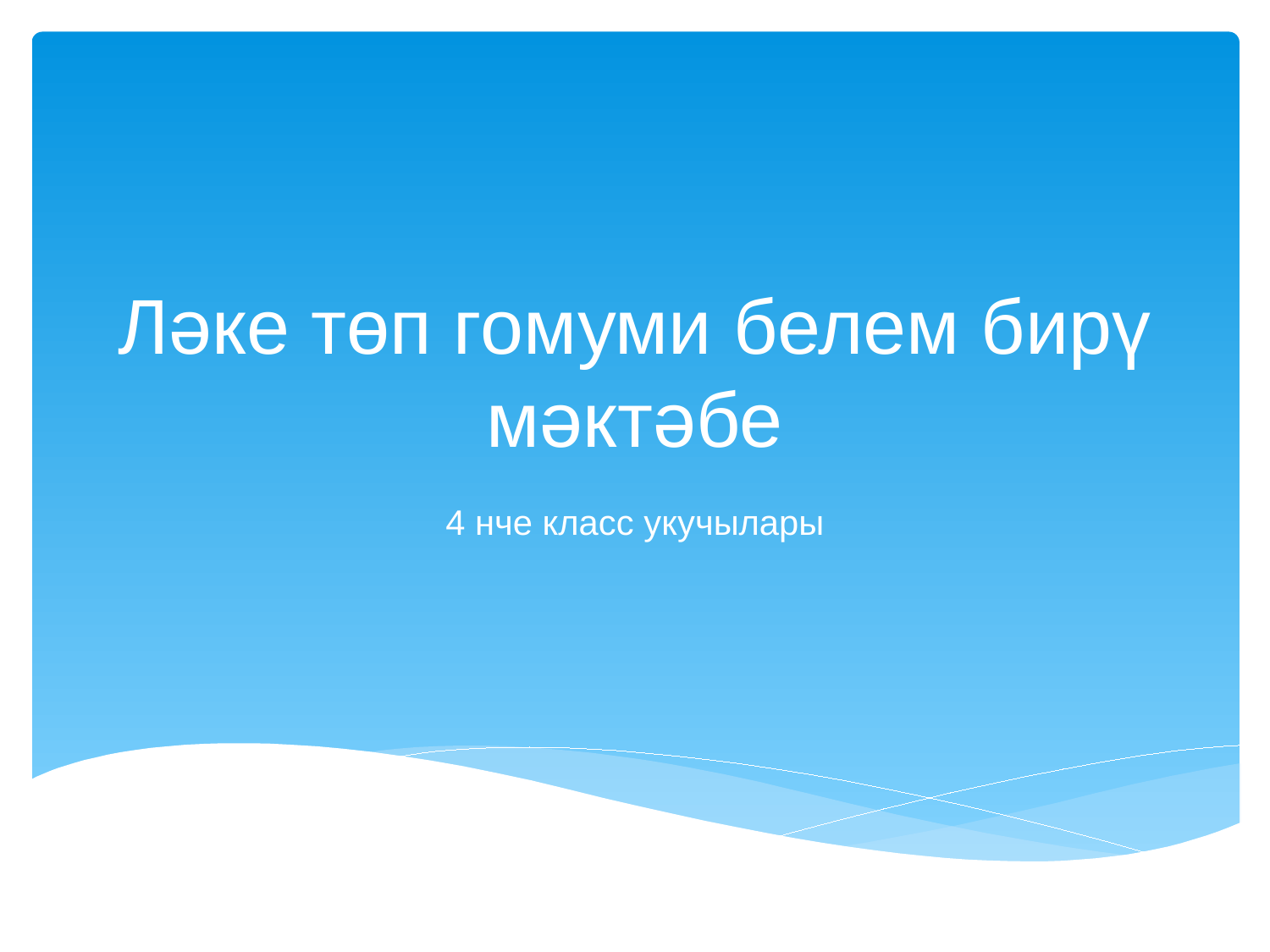

# Ләке төп гомуми белем бирү мәктәбе
4 нче класс укучылары